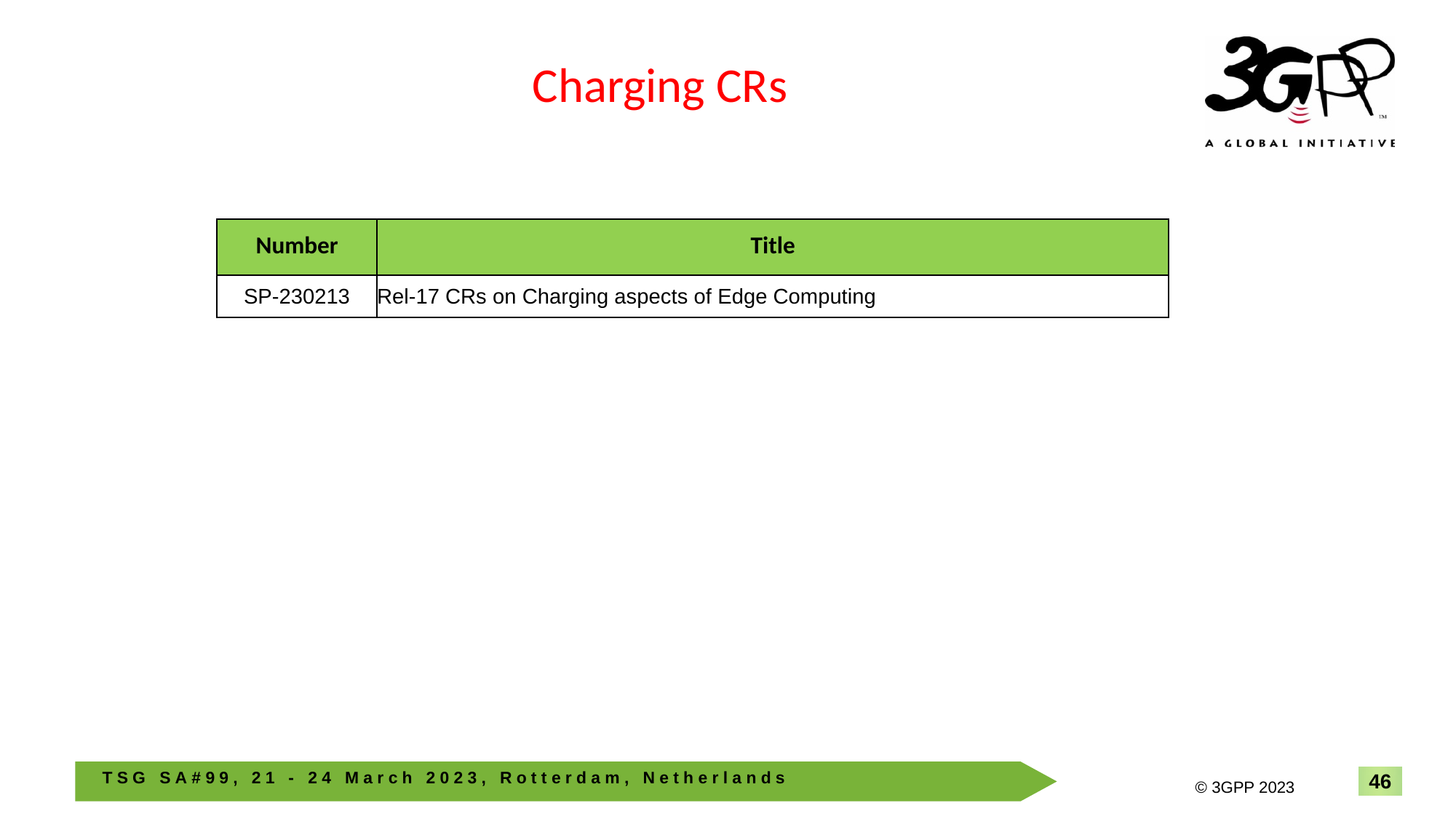

Charging CRs

| Number | Title |
| --- | --- |
| SP-230213 | Rel-17 CRs on Charging aspects of Edge Computing |